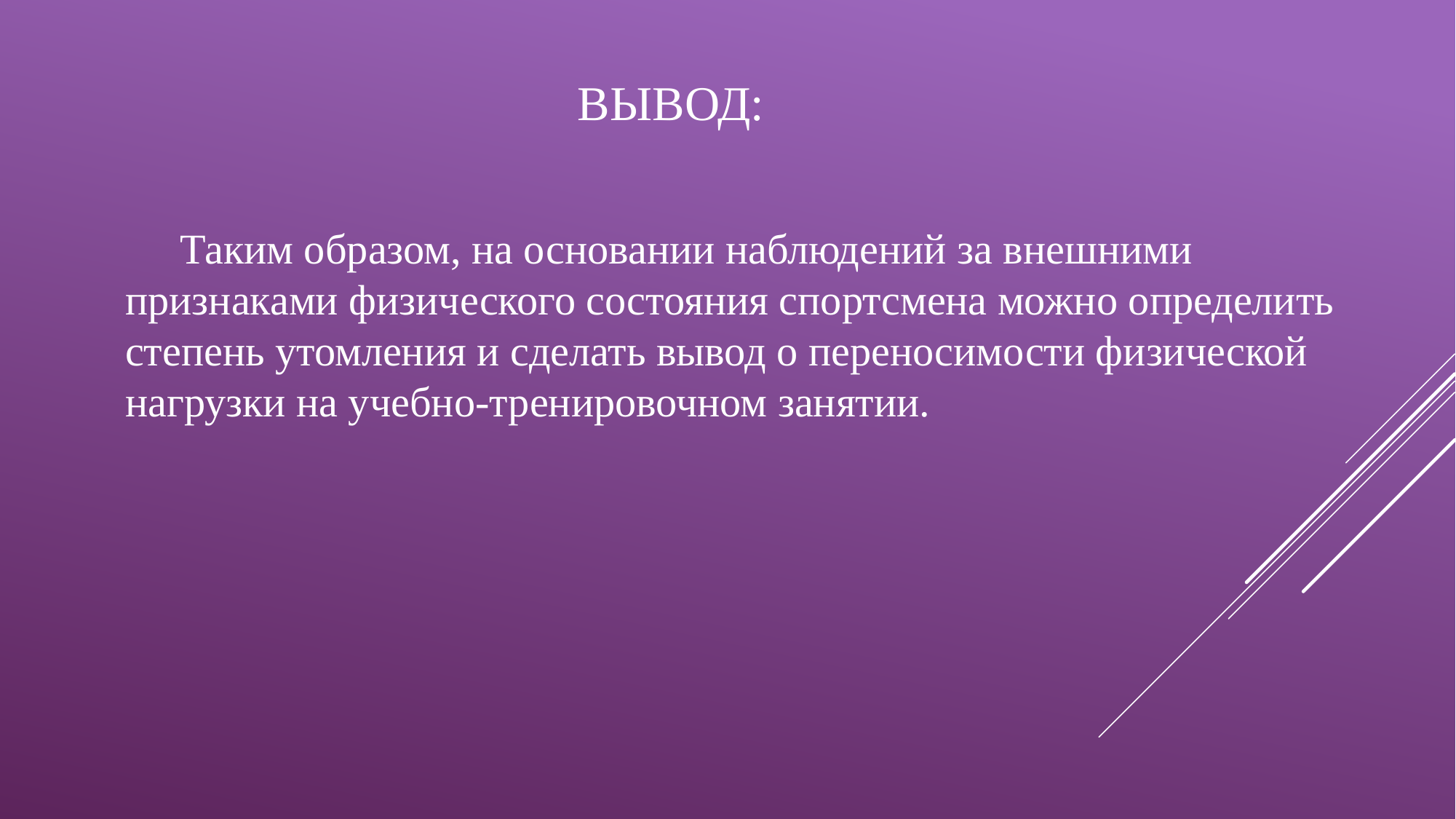

ВЫВОД:
Таким образом, на основании наблюдений за внешними признаками физического состояния спортсмена можно определить степень утомления и сделать вывод о переносимости физической нагрузки на учебно-тренировочном занятии.